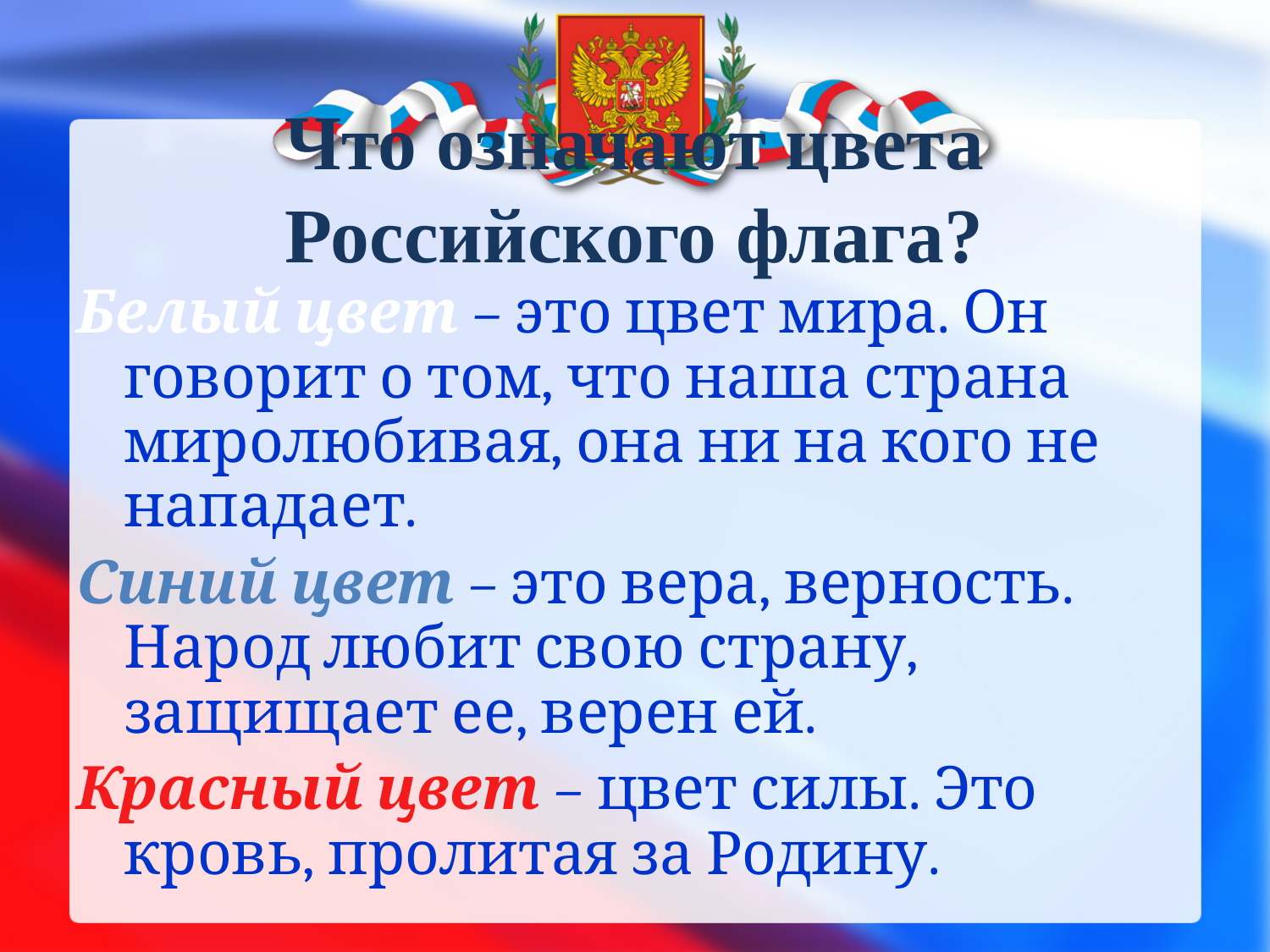

# Что означают цвета Российского флага?
Белый цвет – это цвет мира. Он говорит о том, что наша страна миролюбивая, она ни на кого не нападает.
Синий цвет – это вера, верность. Народ любит свою страну, защищает ее, верен ей.
Красный цвет – цвет силы. Это кровь, пролитая за Родину.